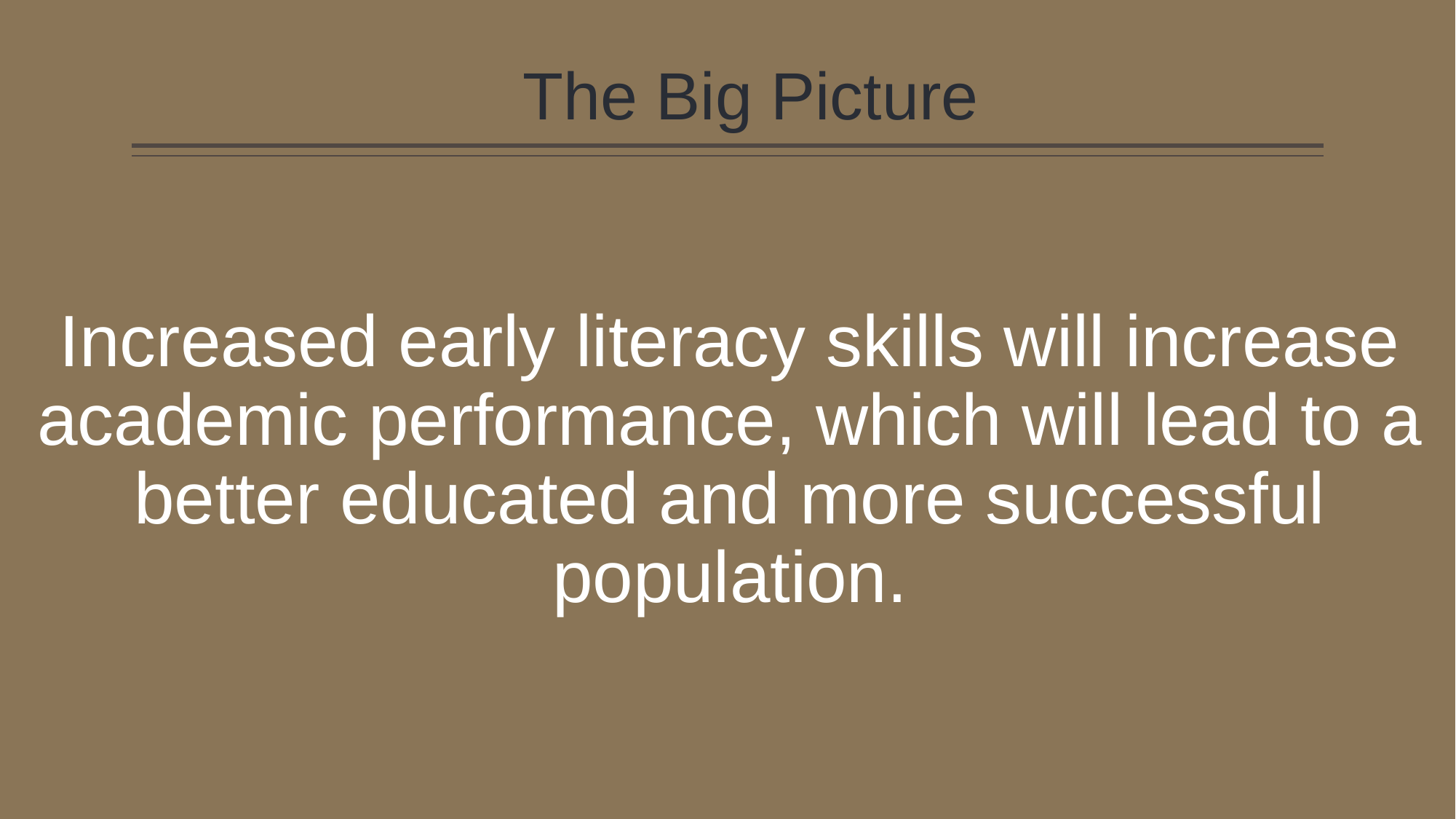

# The Big Picture
Increased early literacy skills will increase academic performance, which will lead to a better educated and more successful population.